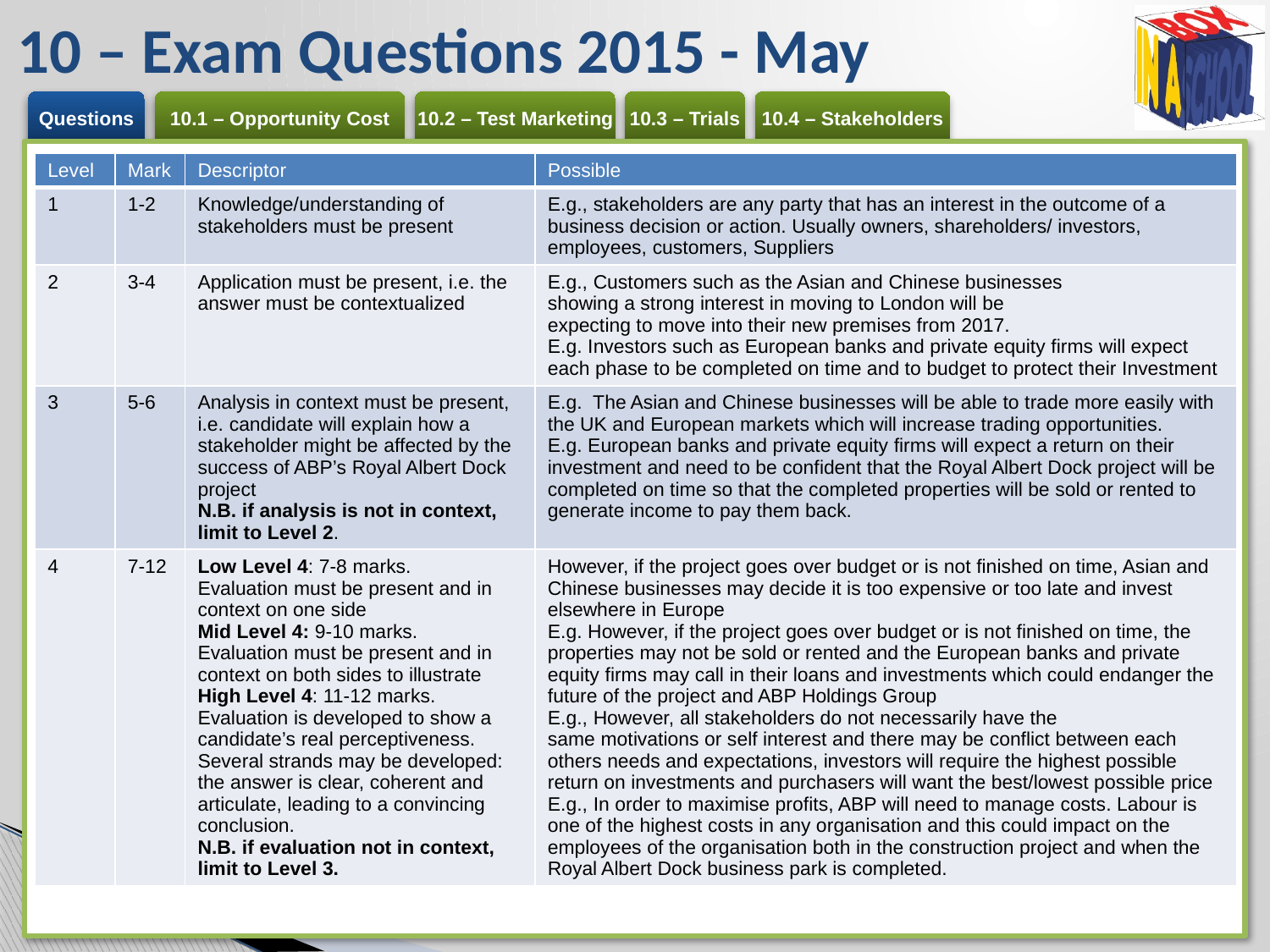

# 10 – Exam Questions 2015 - May
| Level | Mark | Descriptor | Possible |
| --- | --- | --- | --- |
| 1 | 1-2 | Knowledge/understanding of stakeholders must be present | E.g., stakeholders are any party that has an interest in the outcome of a business decision or action. Usually owners, shareholders/ investors, employees, customers, Suppliers |
| 2 | 3-4 | Application must be present, i.e. the answer must be contextualized | E.g., Customers such as the Asian and Chinese businesses showing a strong interest in moving to London will be expecting to move into their new premises from 2017. E.g. Investors such as European banks and private equity firms will expect each phase to be completed on time and to budget to protect their Investment |
| 3 | 5-6 | Analysis in context must be present, i.e. candidate will explain how a stakeholder might be affected by the success of ABP’s Royal Albert Dock project N.B. if analysis is not in context, limit to Level 2. | E.g. The Asian and Chinese businesses will be able to trade more easily with the UK and European markets which will increase trading opportunities. E.g. European banks and private equity firms will expect a return on their investment and need to be confident that the Royal Albert Dock project will be completed on time so that the completed properties will be sold or rented to generate income to pay them back. |
| 4 | 7-12 | Low Level 4: 7-8 marks. Evaluation must be present and in context on one side Mid Level 4: 9-10 marks. Evaluation must be present and in context on both sides to illustrate High Level 4: 11-12 marks. Evaluation is developed to show a candidate’s real perceptiveness. Several strands may be developed: the answer is clear, coherent and articulate, leading to a convincing conclusion. N.B. if evaluation not in context, limit to Level 3. | However, if the project goes over budget or is not finished on time, Asian and Chinese businesses may decide it is too expensive or too late and invest elsewhere in Europe E.g. However, if the project goes over budget or is not finished on time, the properties may not be sold or rented and the European banks and private equity firms may call in their loans and investments which could endanger the future of the project and ABP Holdings Group E.g., However, all stakeholders do not necessarily have the same motivations or self interest and there may be conflict between each others needs and expectations, investors will require the highest possible return on investments and purchasers will want the best/lowest possible price E.g., In order to maximise profits, ABP will need to manage costs. Labour is one of the highest costs in any organisation and this could impact on the employees of the organisation both in the construction project and when the Royal Albert Dock business park is completed. |